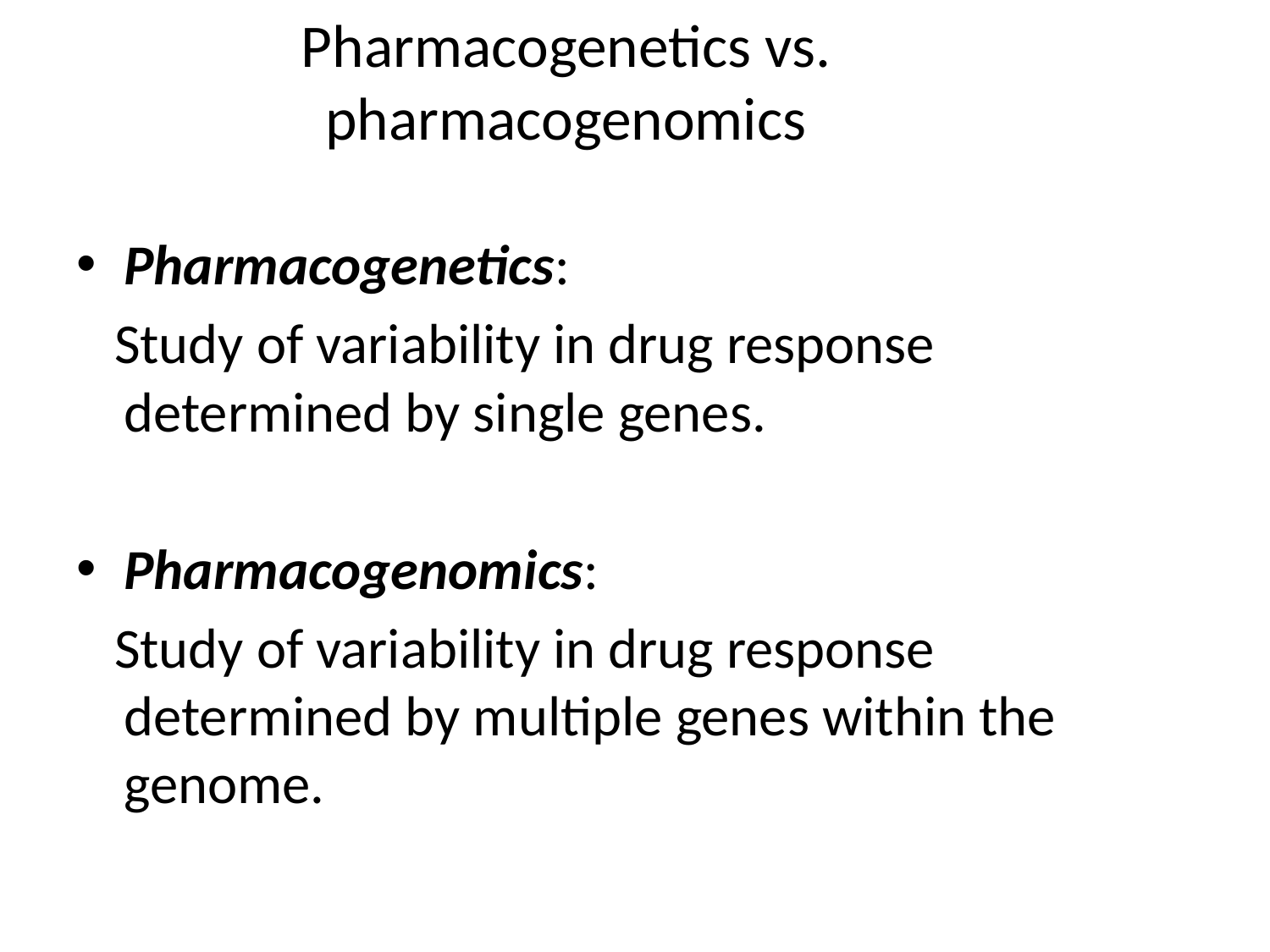

# Pharmacogenetics vs. pharmacogenomics
Pharmacogenetics:
   Study of variability in drug response determined by single genes.

Pharmacogenomics:
   Study of variability in drug response determined by multiple genes within the genome.